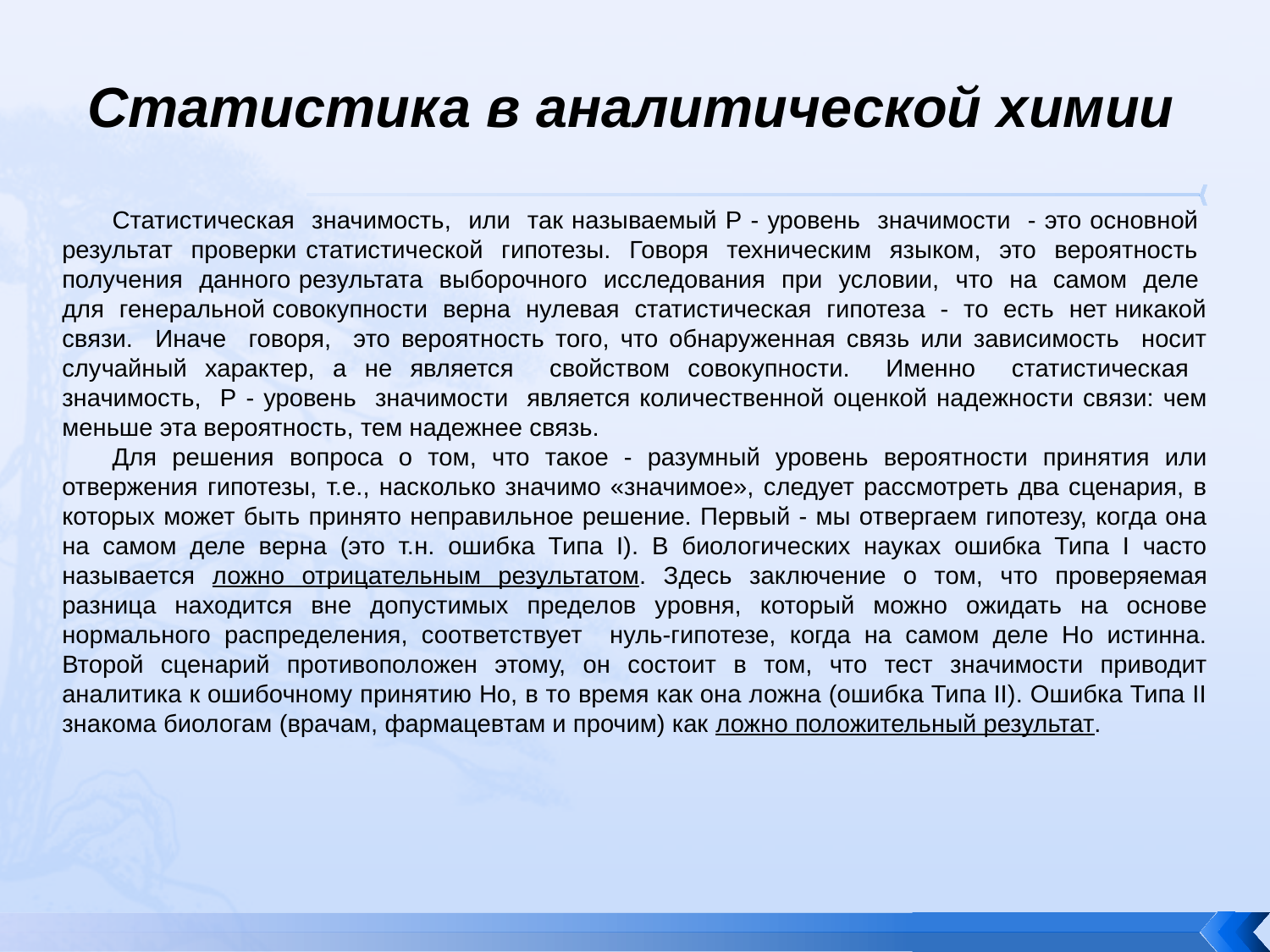

# Статистика в аналитической химии
Статистическая  значимость,  или  так называемый Р - уровень  значимости  - это основной  результат  проверки статистической  гипотезы.  Говоря  техническим  языком,  это  вероятность  получения  данного результата  выборочного  исследования  при  условии,  что  на  самом  деле  для  генеральной совокупности  верна  нулевая  статистическая  гипотеза  -  то  есть  нет никакой связи.  Иначе  говоря,  это вероятность того, что обнаруженная связь или зависимость  носит случайный характер, а не является  свойством совокупности.  Именно  статистическая  значимость,  Р - уровень  значимости  является количественной оценкой надежности связи: чем меньше эта вероятность, тем надежнее связь.
Для решения вопроса о том, что такое - разумный уровень вероятности принятия или отвержения гипотезы, т.е., насколько значимо «значимое», следует рассмотреть два сценария, в которых может быть принято неправильное решение. Первый - мы отвергаем гипотезу, когда она на самом деле верна (это т.н. ошибка Типа I). В биологических науках ошибка Типа I часто называется ложно отрицательным результатом. Здесь заключение о том, что проверяемая разница находится вне допустимых пределов уровня, который можно ожидать на основе нормального распределения, соответствует  нуль-гипотезе, когда на самом деле Но истинна. Второй сценарий противоположен этому, он состоит в том, что тест значимости приводит аналитика к ошибочному принятию Но, в то время как она ложна (ошибка Типа II). Ошибка Типа II знакома биологам (врачам, фармацевтам и прочим) как ложно положительный результат.